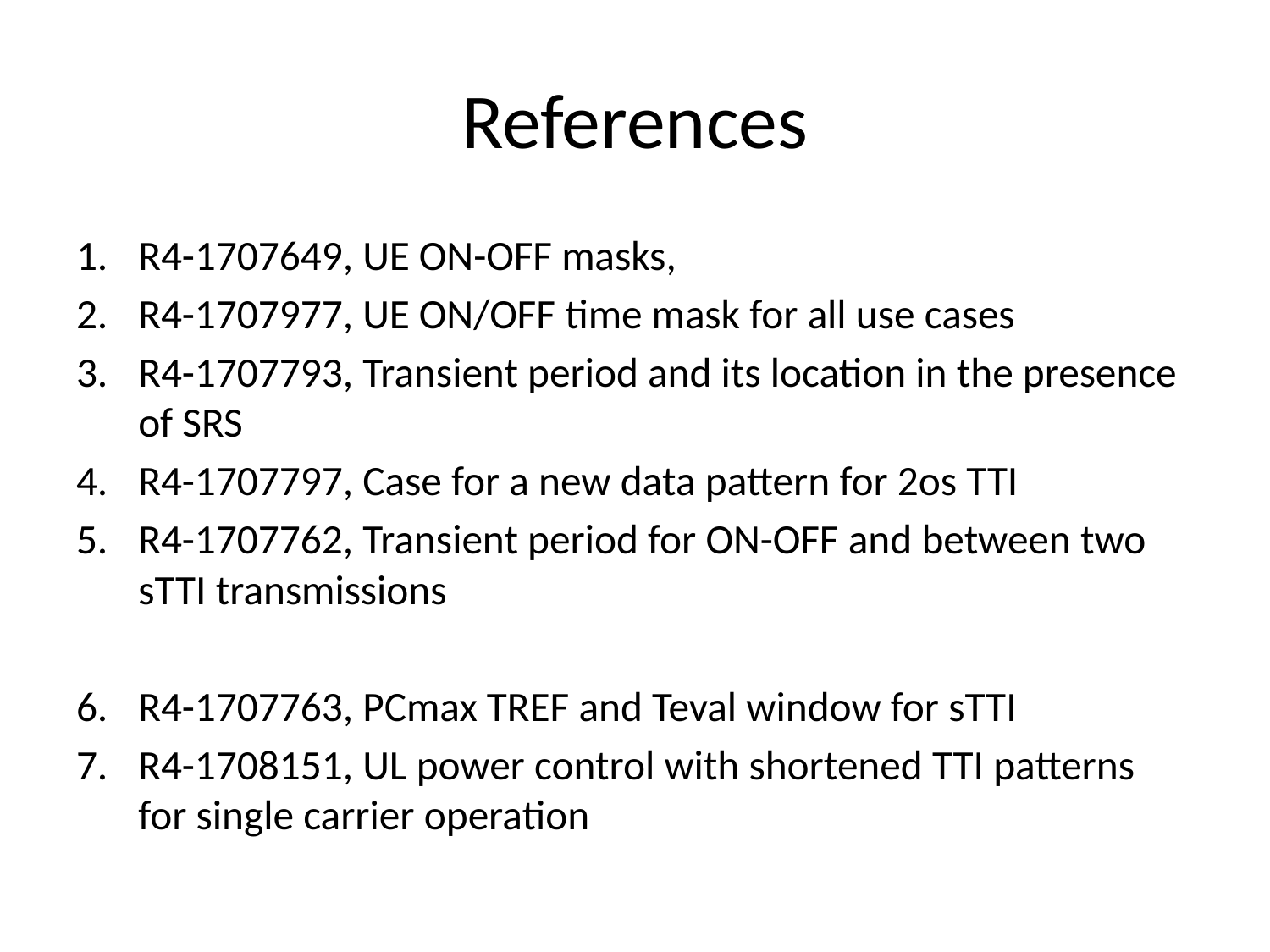

# References
R4-1707649, UE ON-OFF masks,
R4-1707977, UE ON/OFF time mask for all use cases
R4-1707793, Transient period and its location in the presence of SRS
R4-1707797, Case for a new data pattern for 2os TTI
R4-1707762, Transient period for ON-OFF and between two sTTI transmissions

R4-1707763, PCmax TREF and Teval window for sTTI
R4-1708151, UL power control with shortened TTI patterns for single carrier operation